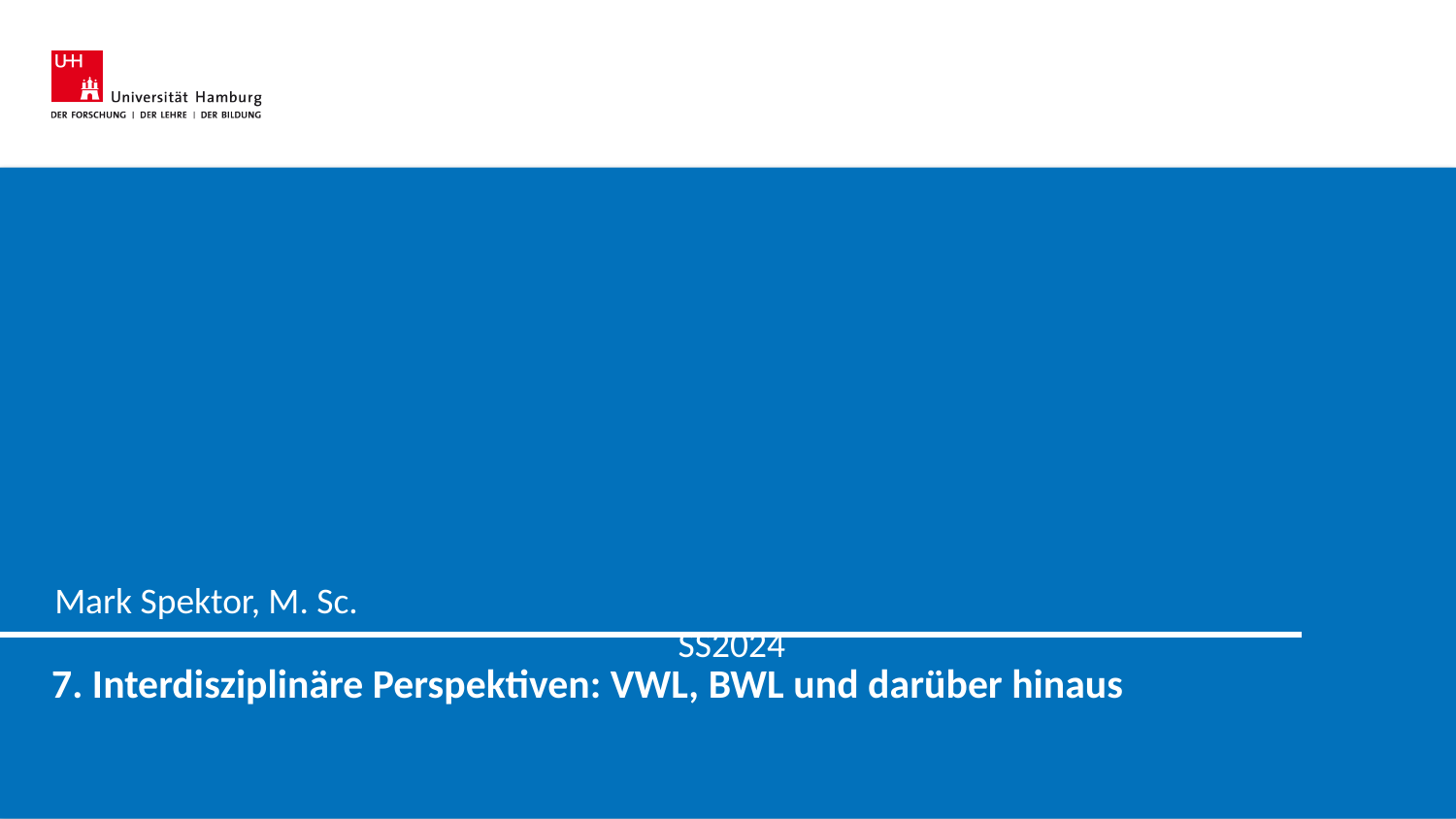

Mark Spektor, M. Sc.  										     SS2024
# 7. Interdisziplinäre Perspektiven: VWL, BWL und darüber hinaus 29.05.2024